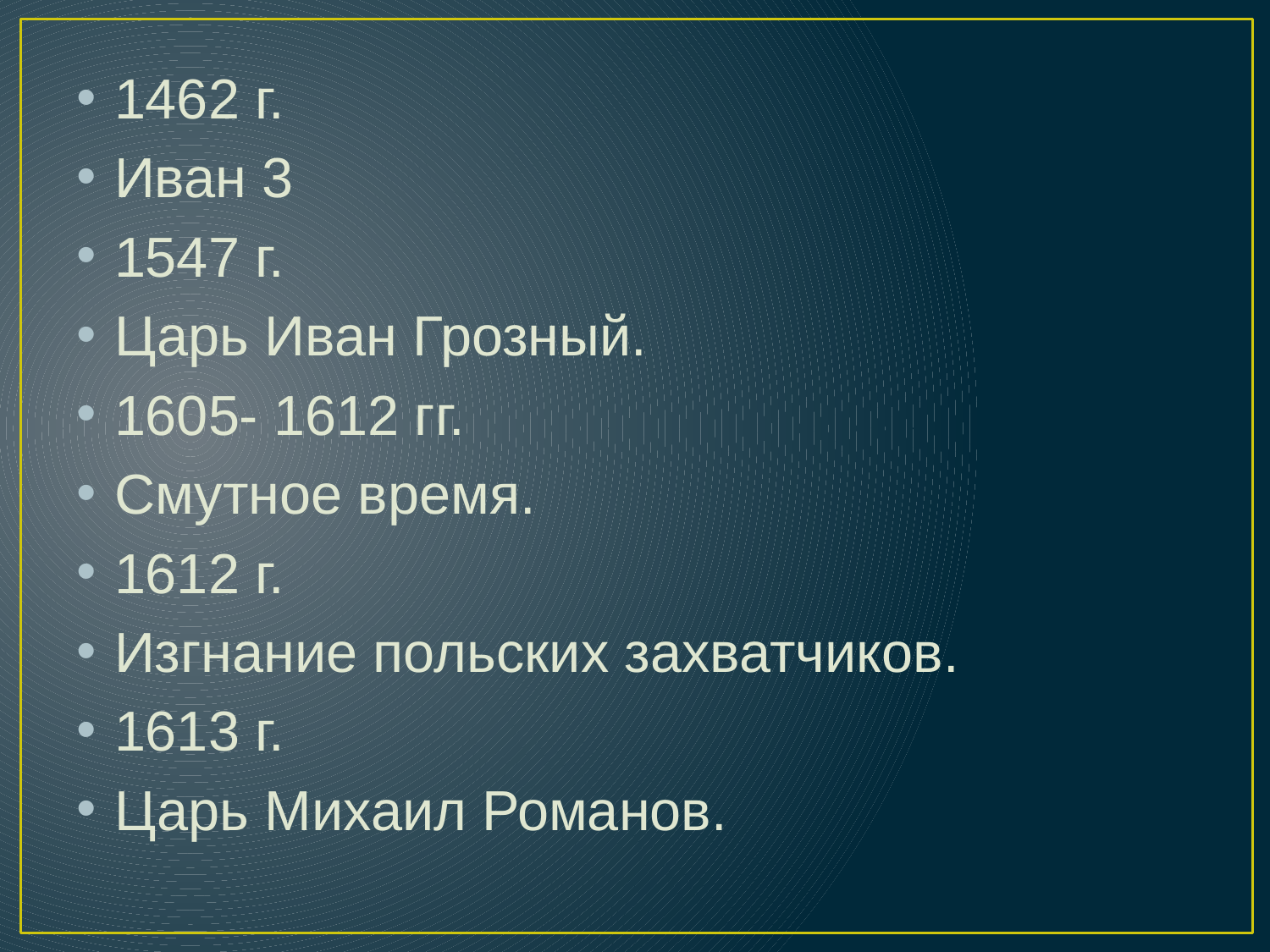

#
1462 г.
Иван 3
1547 г.
Царь Иван Грозный.
1605- 1612 гг.
Смутное время.
1612 г.
Изгнание польских захватчиков.
1613 г.
Царь Михаил Романов.